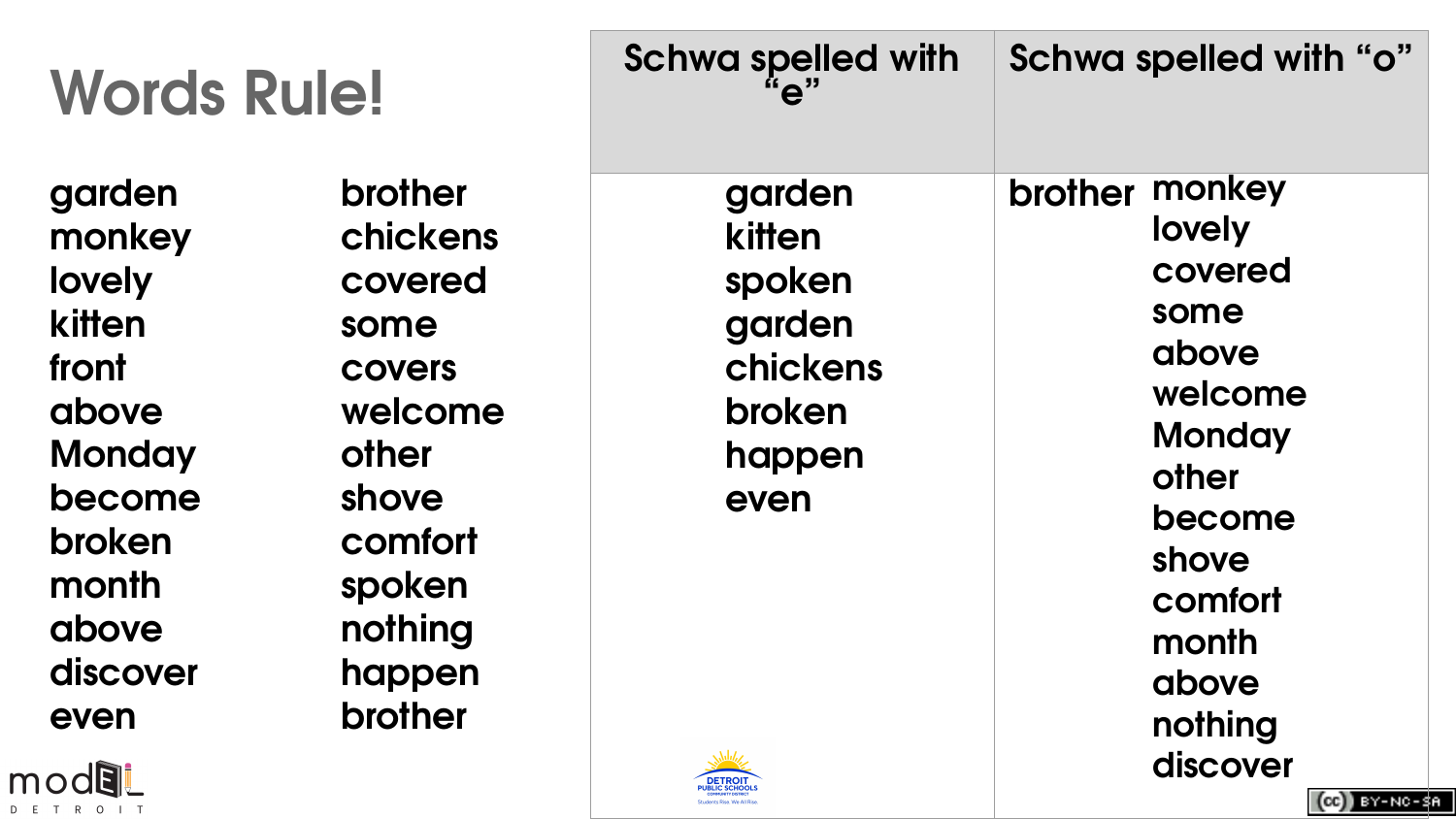

| Schwa spelled with “e” | Schwa spelled with “o” |
| --- | --- |
|  |  |
Words Rule!

monkey
lovely
covered
some
above
welcome
Monday
other
become
shove
comfort
month
above
nothing
discover
garden		brother
monkey		chickens
lovely		covered
kitten		some
front		covers
above		welcome

garden
kitten
spoken
garden
chickens
broken
happen
even

brother

Monday	other
become	shove
broken		comfort
month		spoken
above		nothing
discover	happen
even		brother